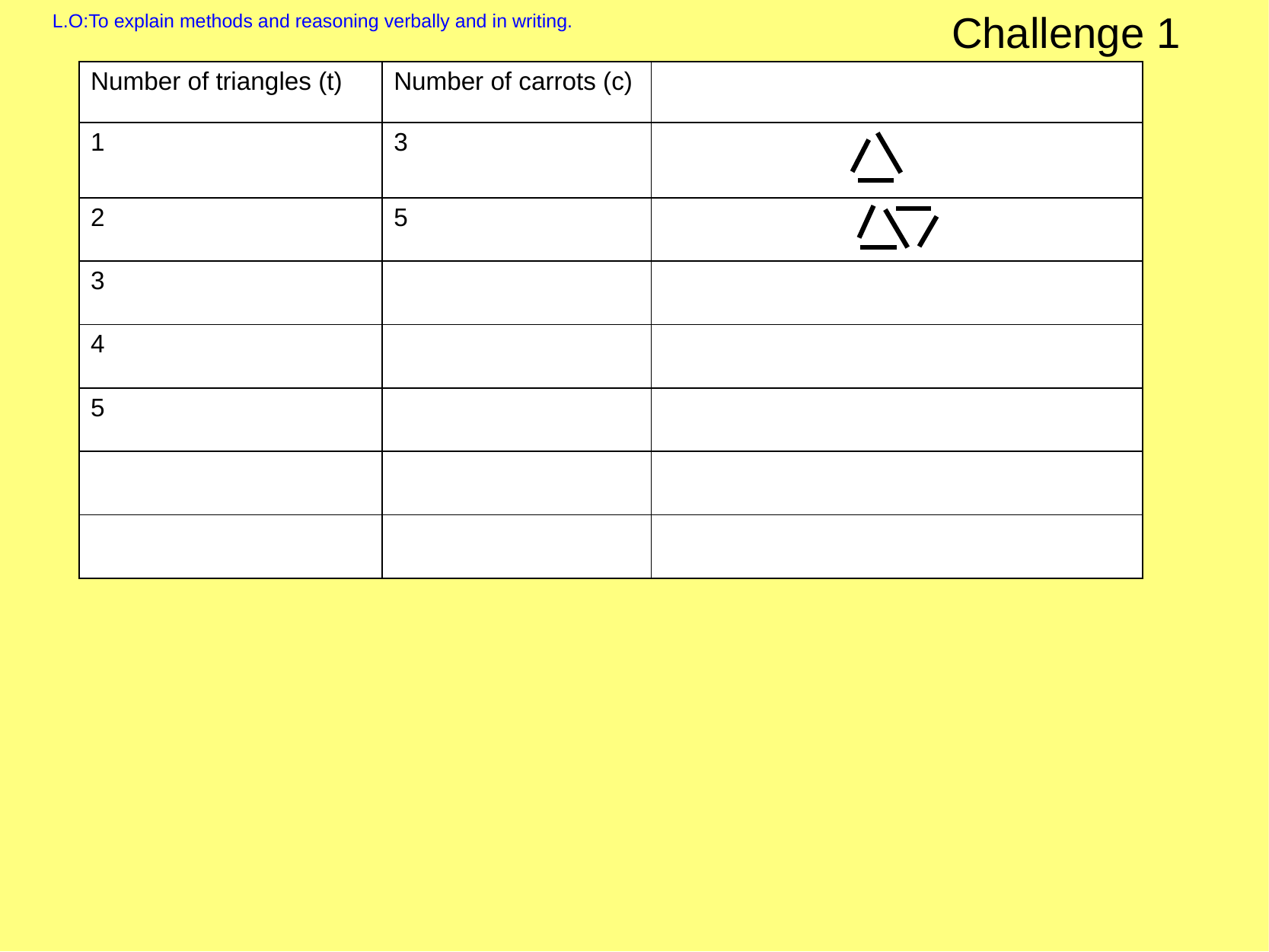

Challenge 1
L.O:To explain methods and reasoning verbally and in writing.
| Number of triangles (t) | Number of carrots (c) |  |
| --- | --- | --- |
| 1 | 3 |  |
| 2 | 5 |  |
| 3 |  |  |
| 4 |  |  |
| 5 |  |  |
|  |  |  |
|  |  |  |